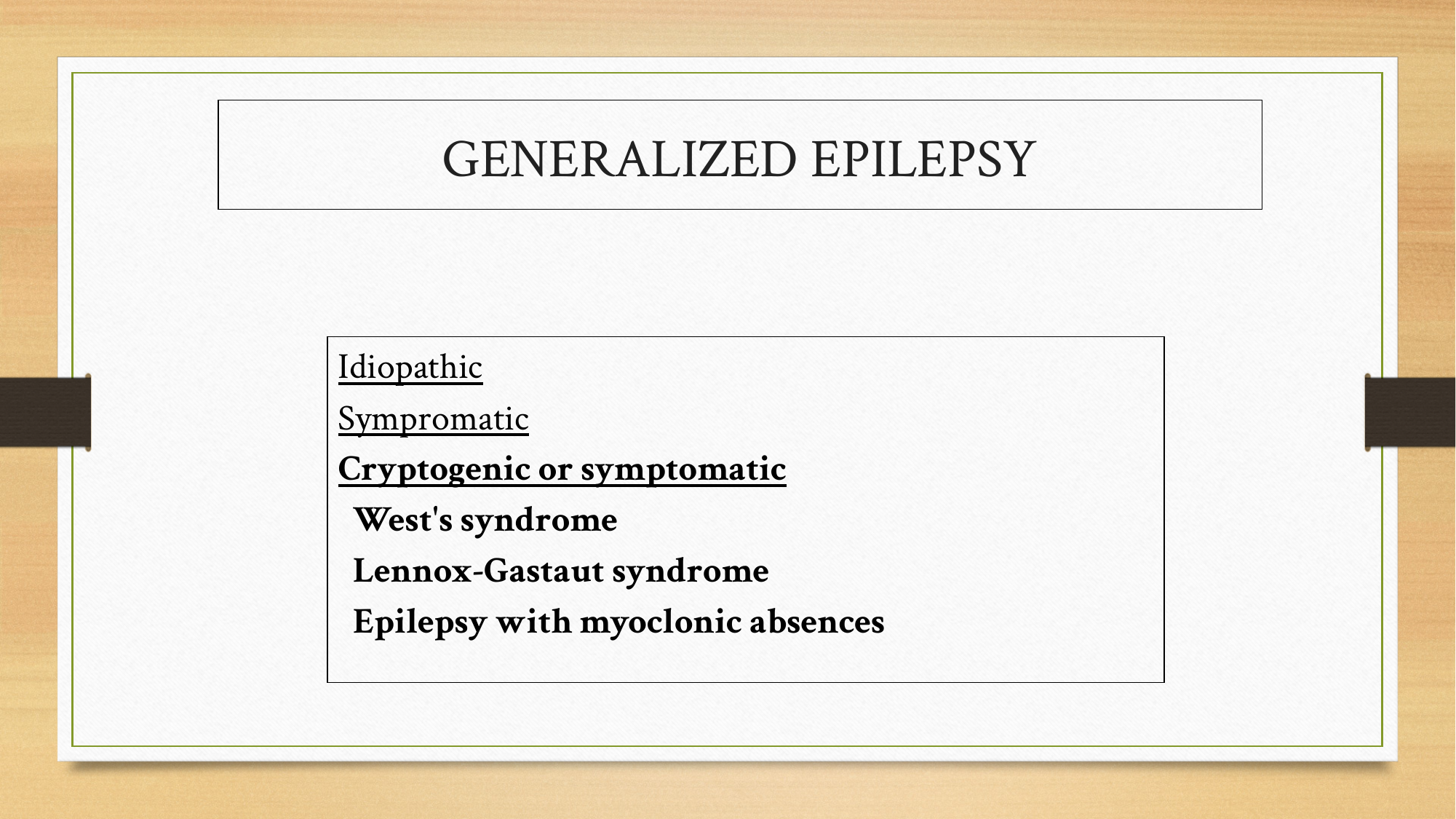

GENERALIZED EPILEPSY
Idiopathic
Sympromatic
Cryptogenic or symptomatic
  West's syndrome
  Lennox-Gastaut syndrome
  Epilepsy with myoclonic absences